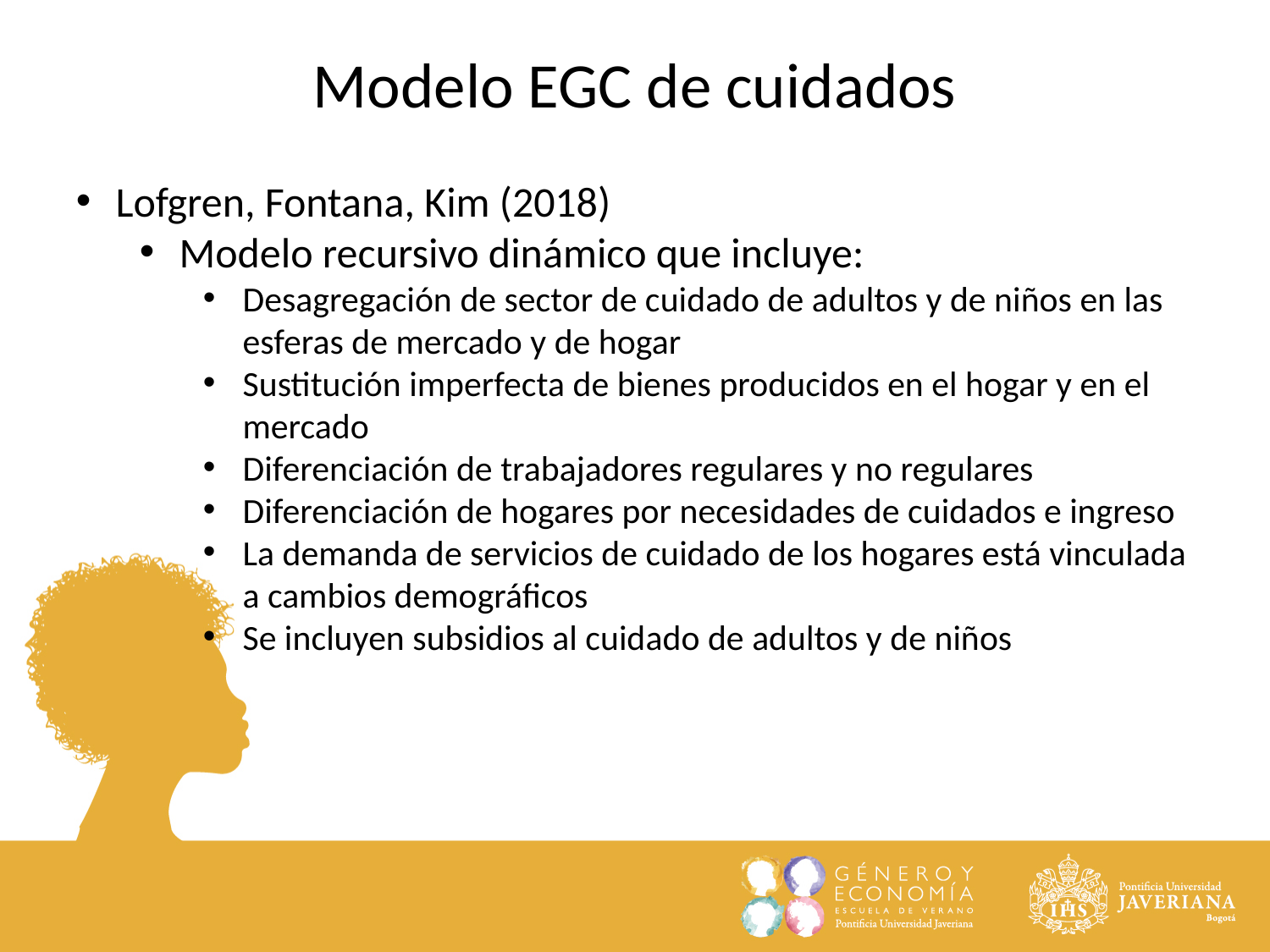

Modelo EGC de cuidados
Lofgren, Fontana, Kim (2018)
Modelo recursivo dinámico que incluye:
Desagregación de sector de cuidado de adultos y de niños en las esferas de mercado y de hogar
Sustitución imperfecta de bienes producidos en el hogar y en el mercado
Diferenciación de trabajadores regulares y no regulares
Diferenciación de hogares por necesidades de cuidados e ingreso
La demanda de servicios de cuidado de los hogares está vinculada a cambios demográficos
Se incluyen subsidios al cuidado de adultos y de niños